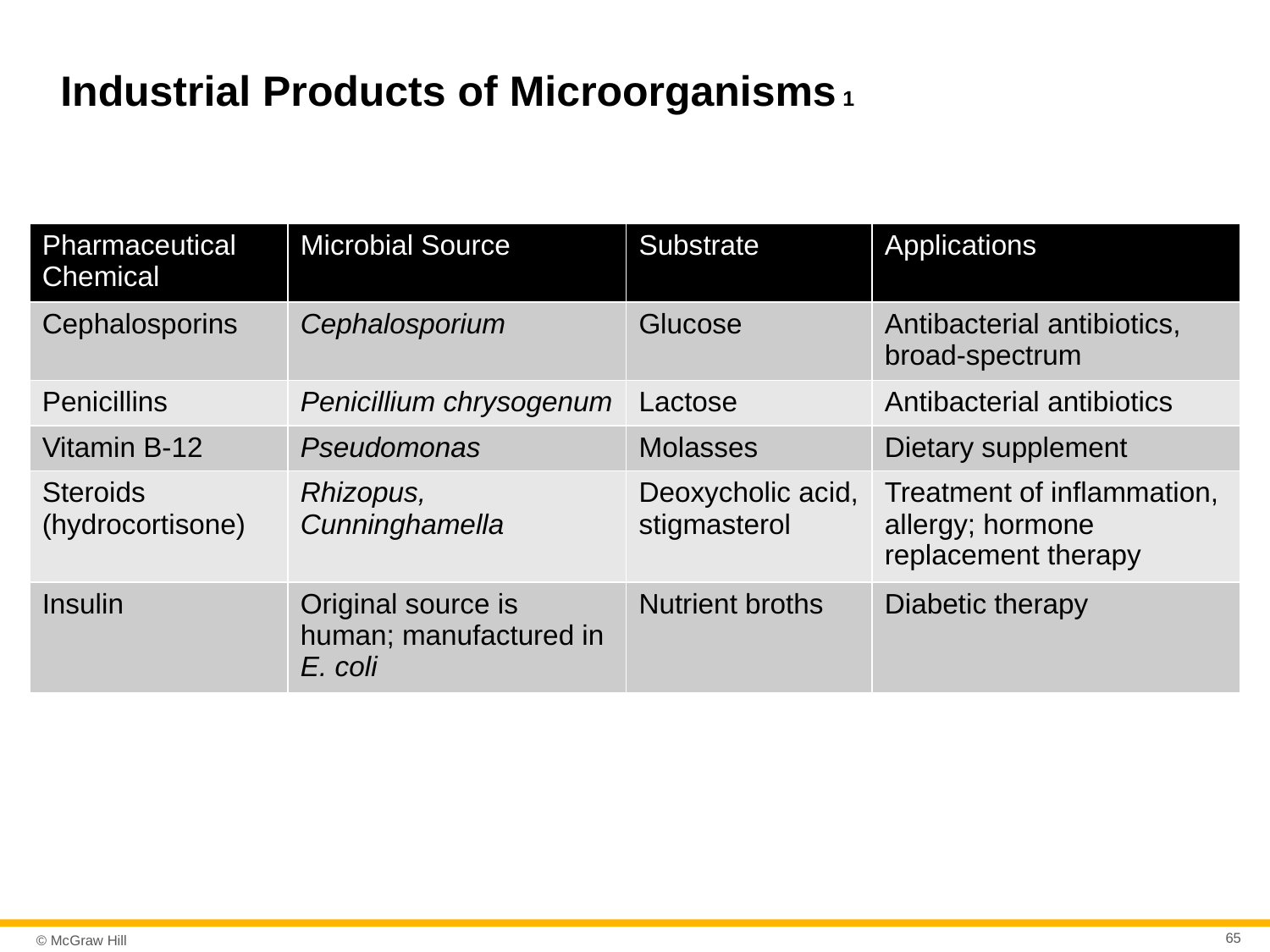

# Industrial Products of Microorganisms 1
| Pharmaceutical Chemical | Microbial Source | Substrate | Applications |
| --- | --- | --- | --- |
| Cephalosporins | Cephalosporium | Glucose | Antibacterial antibiotics, broad-spectrum |
| Penicillins | Penicillium chrysogenum | Lactose | Antibacterial antibiotics |
| Vitamin B-12 | Pseudomonas | Molasses | Dietary supplement |
| Steroids (hydrocortisone) | Rhizopus, Cunninghamella | Deoxycholic acid, stigmasterol | Treatment of inflammation, allergy; hormone replacement therapy |
| Insulin | Original source is human; manufactured in E. coli | Nutrient broths | Diabetic therapy |